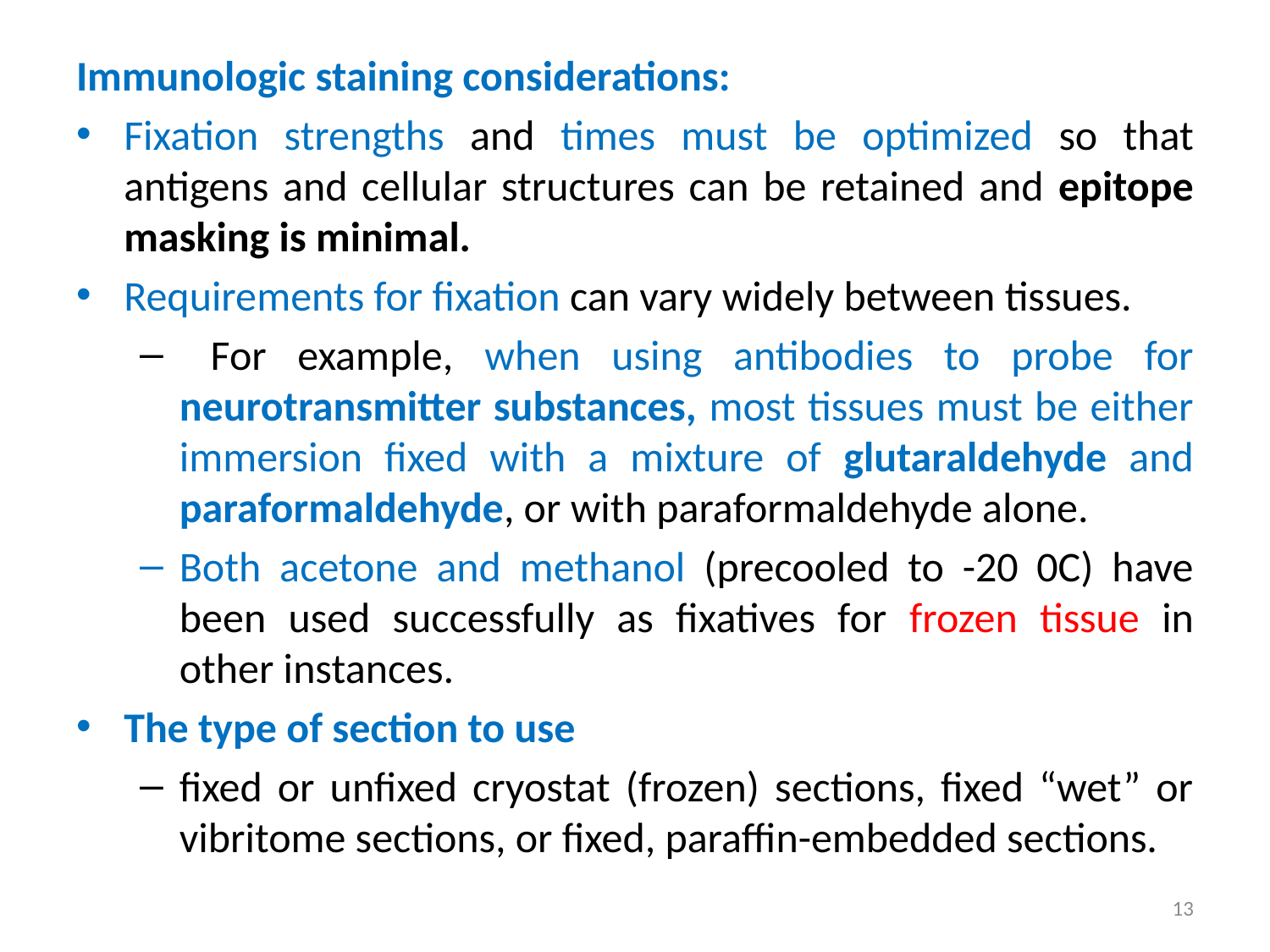

Immunologic staining considerations:
Fixation strengths and times must be optimized so that antigens and cellular structures can be retained and epitope masking is minimal.
Requirements for fixation can vary widely between tissues.
 For example, when using antibodies to probe for neurotransmitter substances, most tissues must be either immersion fixed with a mixture of glutaraldehyde and paraformaldehyde, or with paraformaldehyde alone.
Both acetone and methanol (precooled to -20 0C) have been used successfully as fixatives for frozen tissue in other instances.
The type of section to use
fixed or unfixed cryostat (frozen) sections, fixed “wet” or vibritome sections, or fixed, paraffin-embedded sections.
13